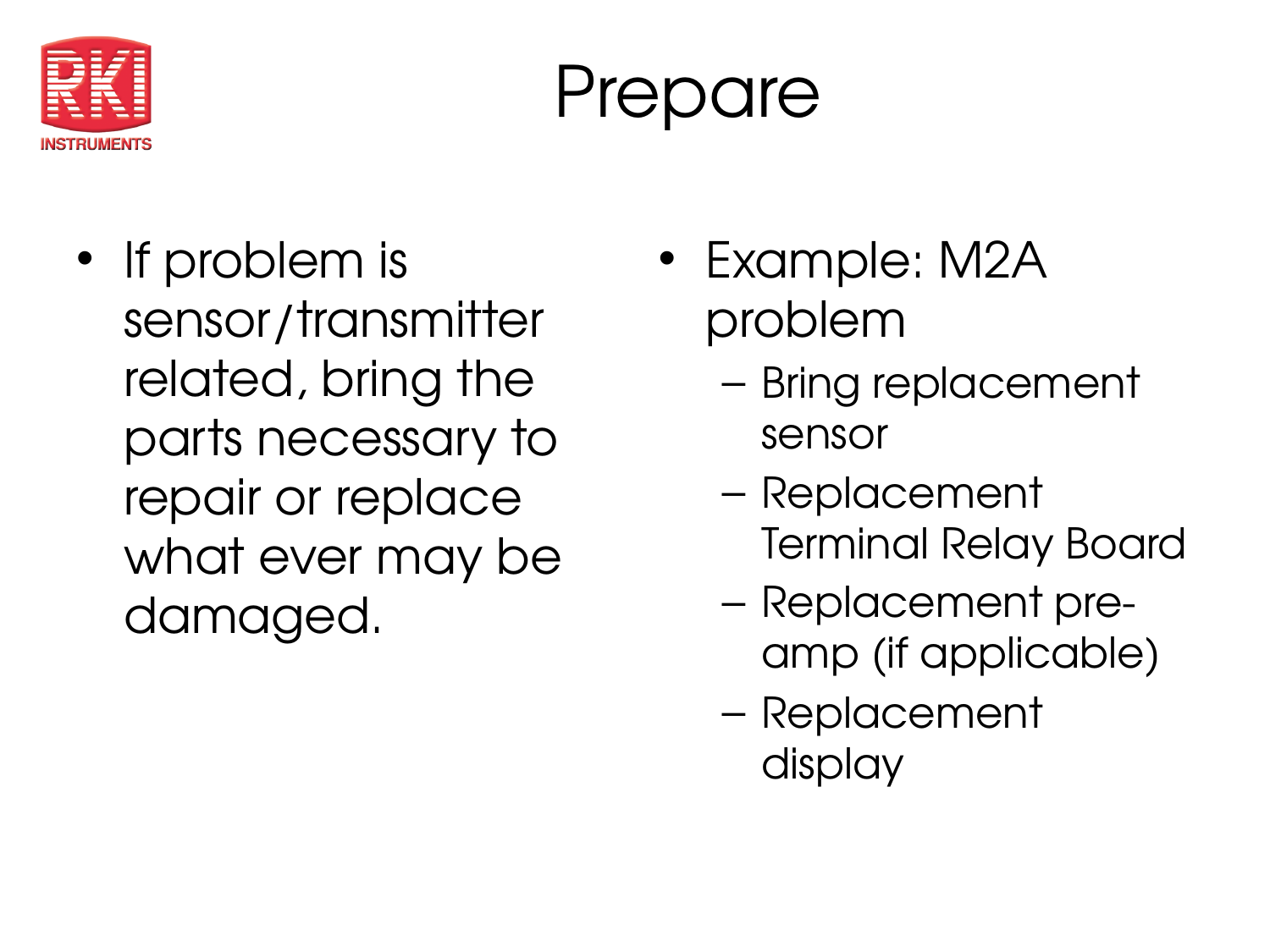

# Prepare
If problem is sensor/transmitter related, bring the parts necessary to repair or replace what ever may be damaged.
Example: M2A problem
Bring replacement sensor
Replacement Terminal Relay Board
Replacement pre-amp (if applicable)
Replacement display